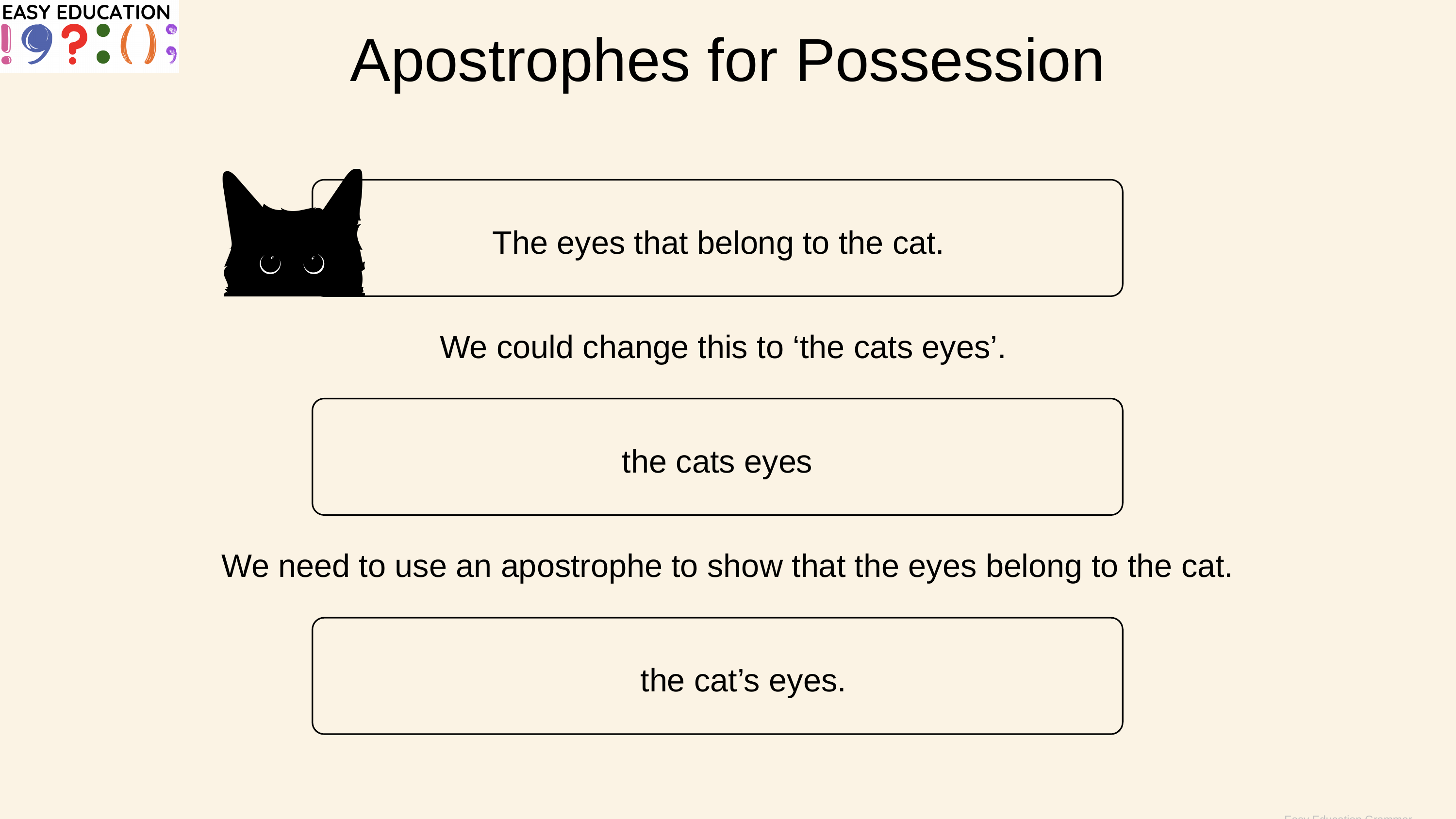

Apostrophes for Possession

The eyes that belong to the cat.
We could change this to ‘the cats eyes’.

the cats eyes
We need to use an apostrophe to show that the eyes belong to the cat.

the cat’s eyes.